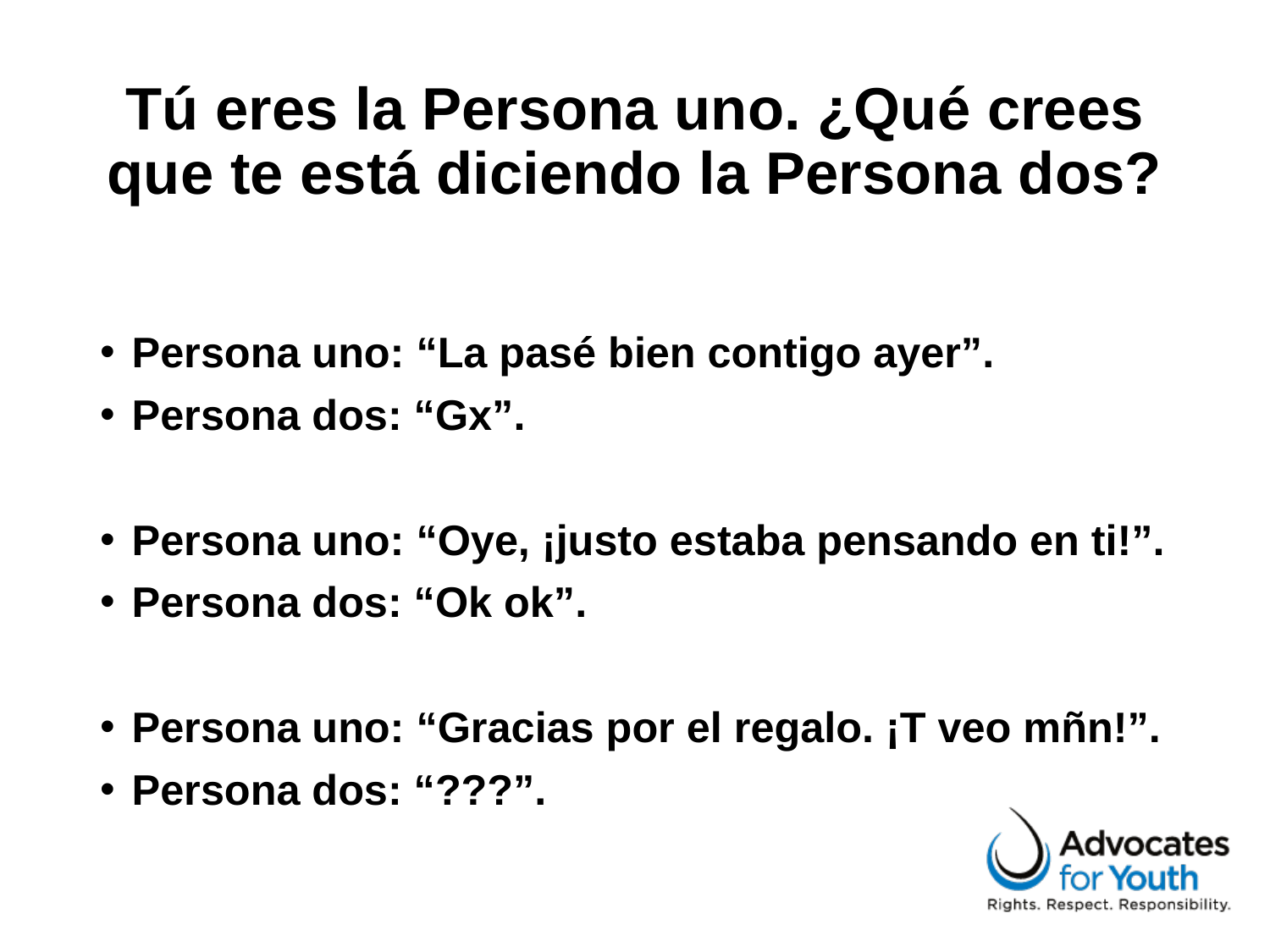

# Tú eres la Persona uno. ¿Qué crees que te está diciendo la Persona dos?

Persona uno: “La pasé bien contigo ayer”.
Persona dos: “Gx”.

Persona uno: “Oye, ¡justo estaba pensando en ti!”.
Persona dos: “Ok ok”.

Persona uno: “Gracias por el regalo. ¡T veo mñn!”.
Persona dos: “???”.